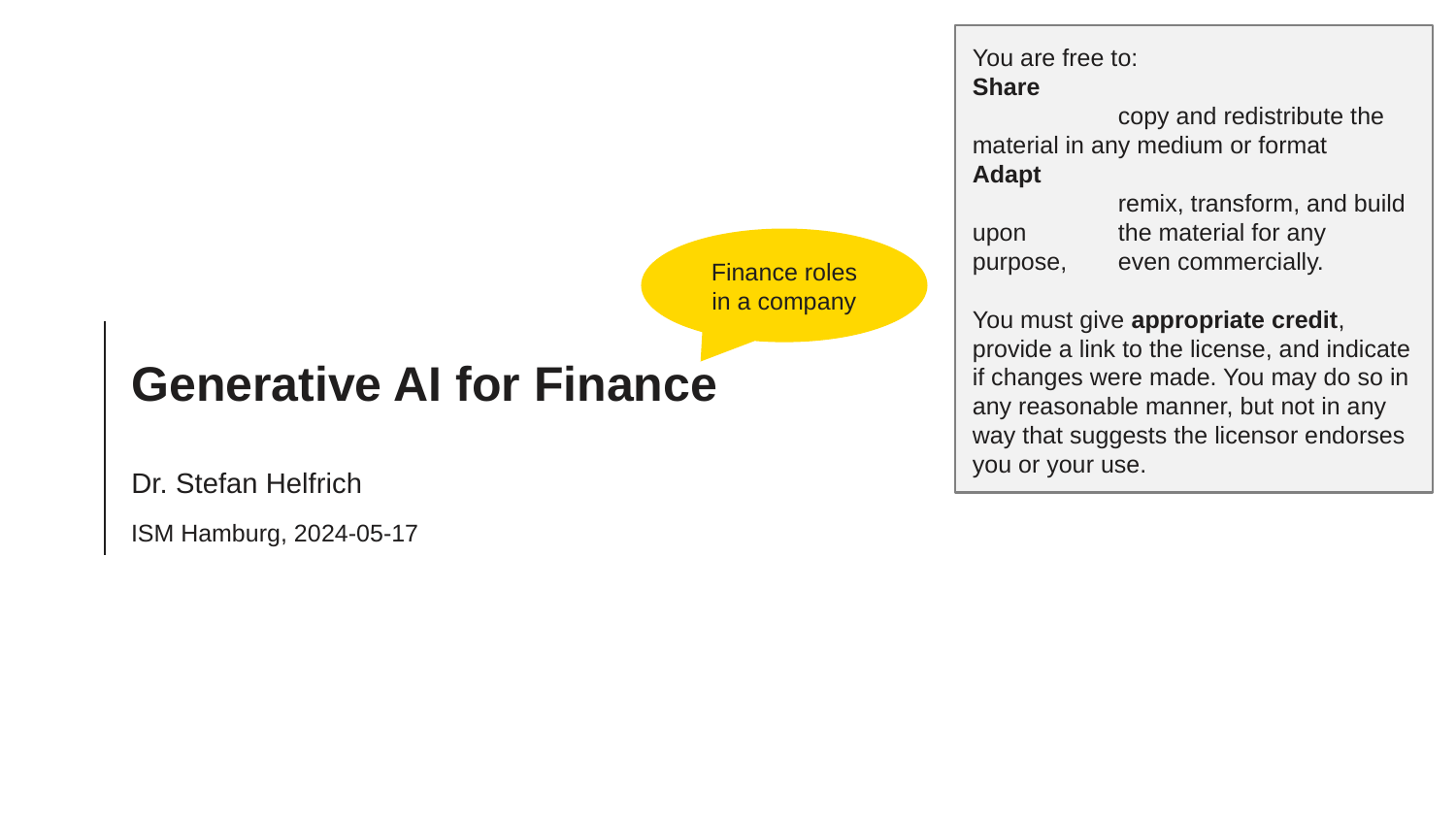

Finance roles in a company
# Generative AI for Finance
Dr. Stefan Helfrich
ISM Hamburg, 2024-05-17